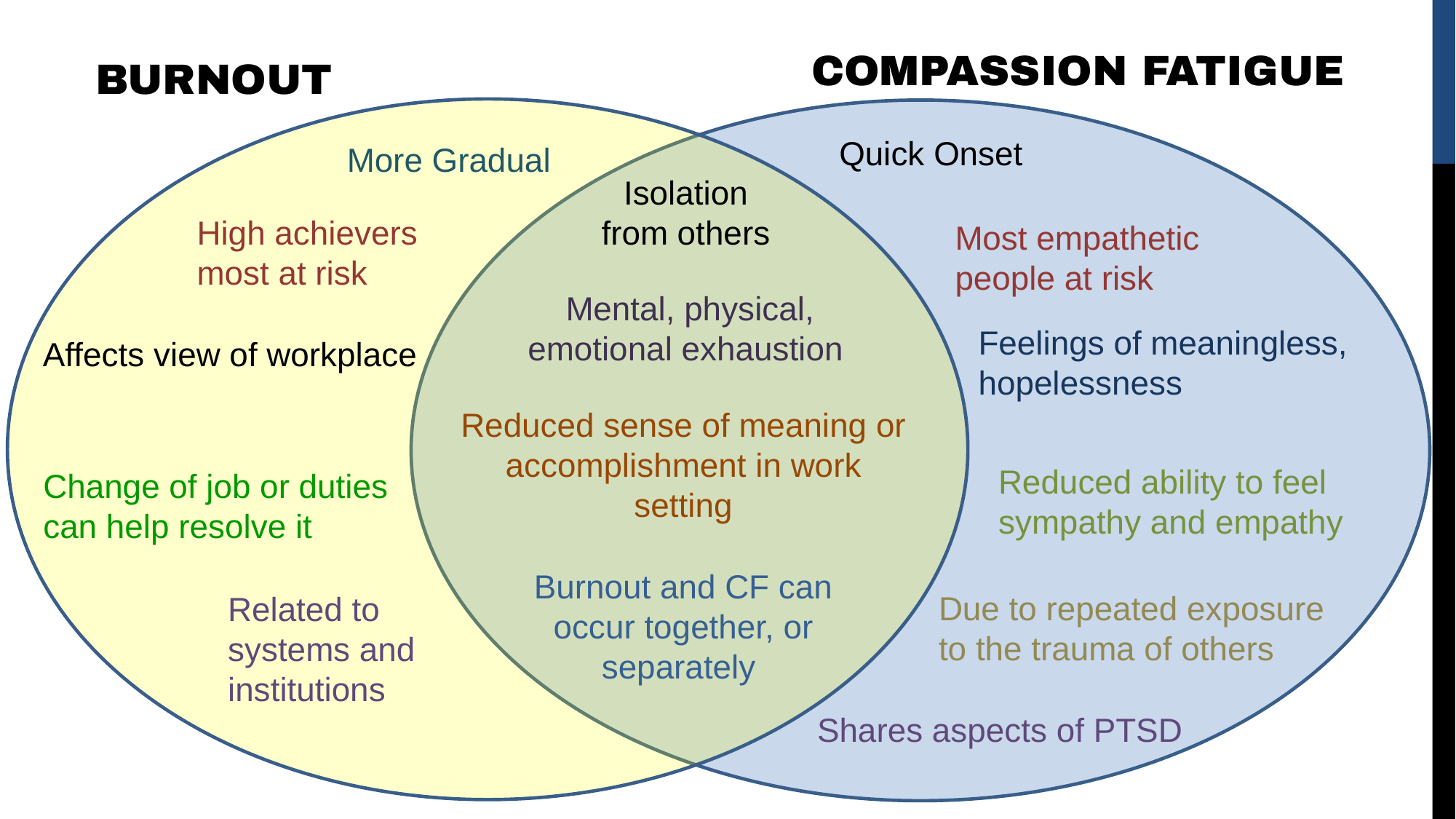

COMPASSION FATIGUE
BURNOUT

Quick Onset
More Gradual
Isolation
from others
High achievers most at risk
Most empathetic people at risk
Mental, physical, emotional exhaustion
Feelings of meaningless, hopelessness
Affects view of workplace
Reduced sense of meaning or accomplishment in work setting
Reduced ability to feel sympathy and empathy
Change of job or duties can help resolve it
Burnout and CF can occur together, or separately
Due to repeated exposure to the trauma of others
Related to systems and institutions
Shares aspects of PTSD